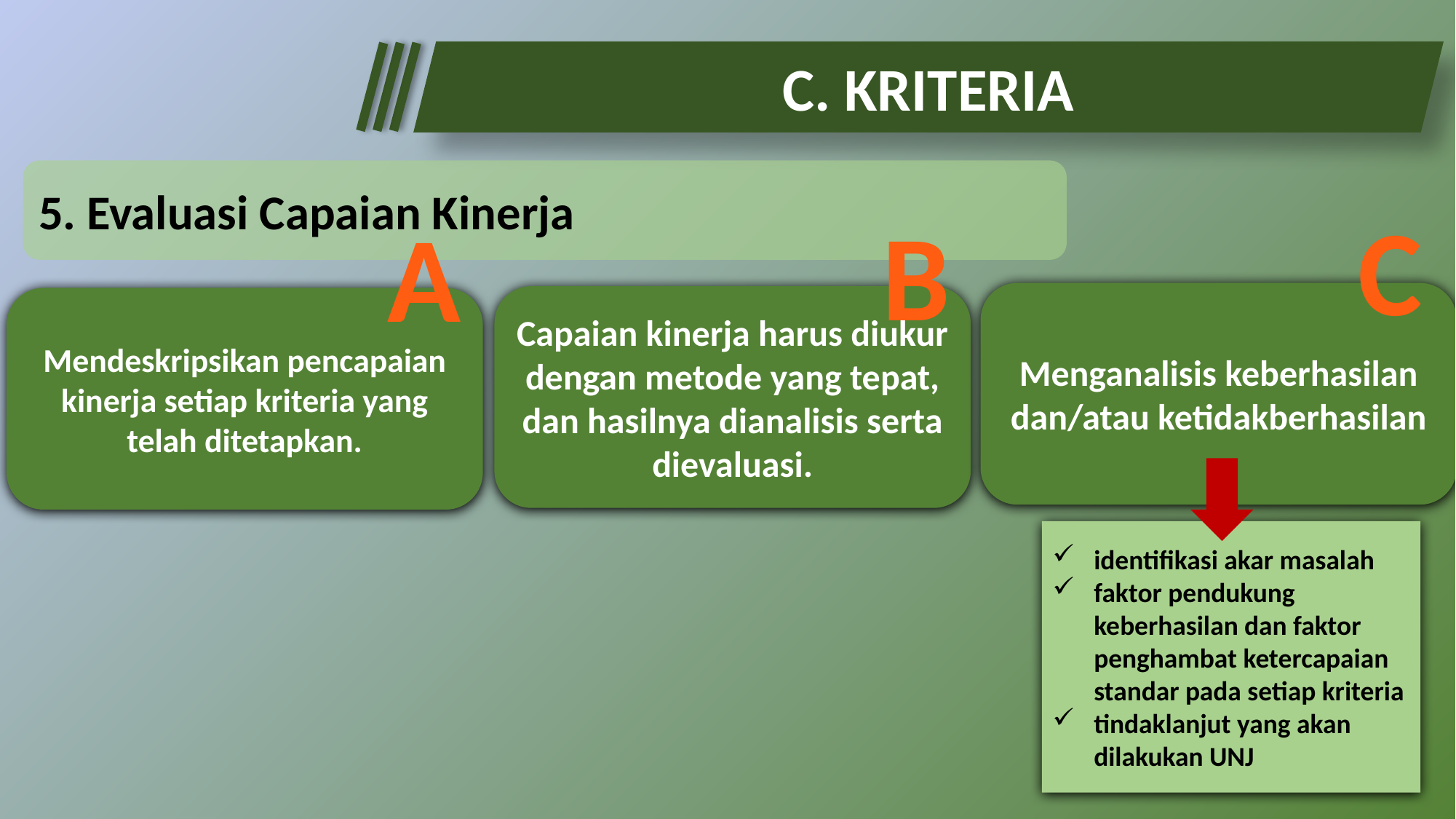

C. KRITERIA
5. Evaluasi Capaian Kinerja
C
B
A
Menganalisis keberhasilan dan/atau ketidakberhasilan
Capaian kinerja harus diukur dengan metode yang tepat, dan hasilnya dianalisis serta dievaluasi.
Mendeskripsikan pencapaian kinerja setiap kriteria yang telah ditetapkan.

identifikasi akar masalah
faktor pendukung keberhasilan dan faktor penghambat ketercapaian standar pada setiap kriteria
tindaklanjut yang akan dilakukan UNJ